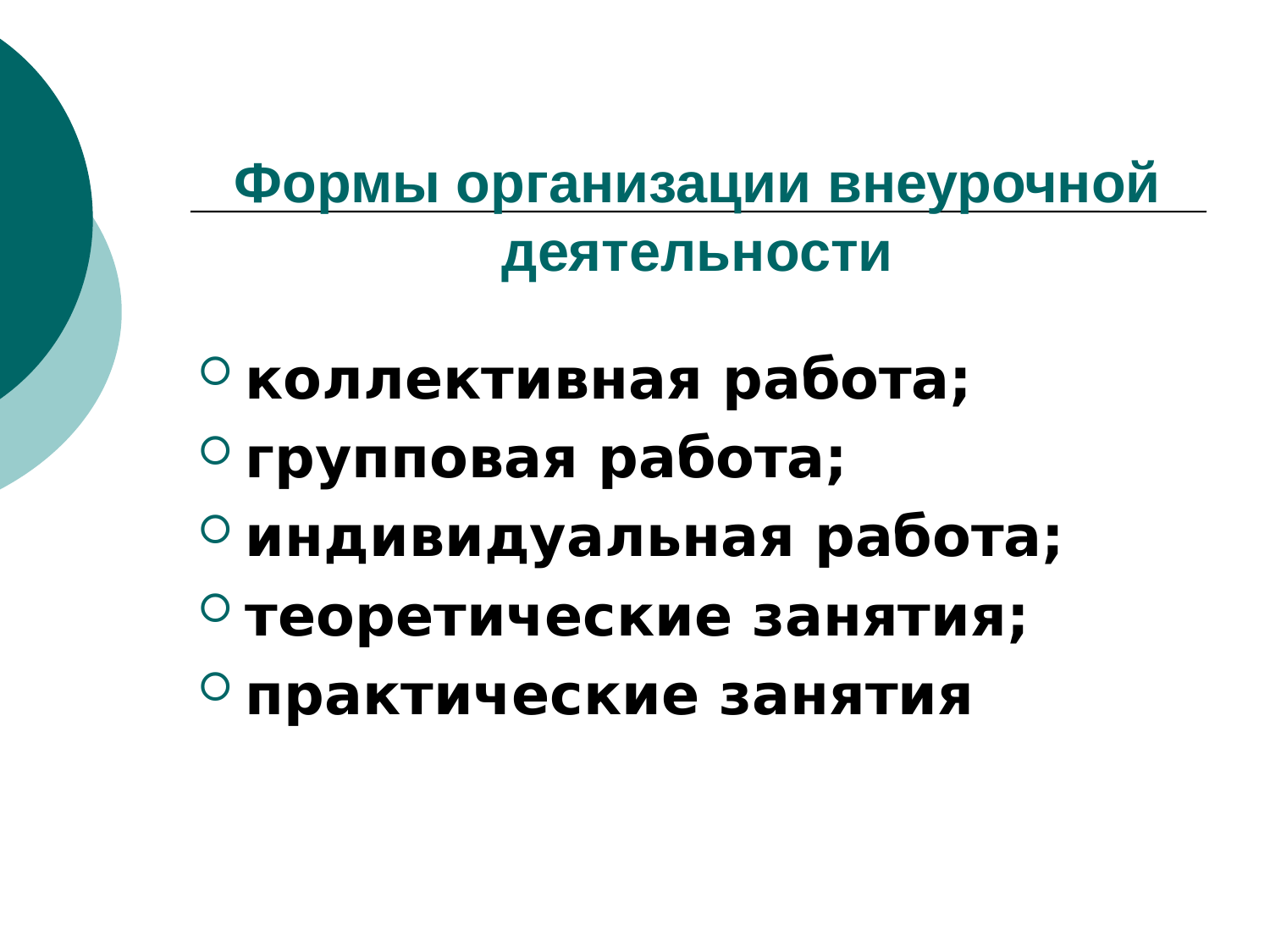

# Формы организации внеурочной деятельности
коллективная работа;
групповая работа;
индивидуальная работа;
теоретические занятия;
практические занятия